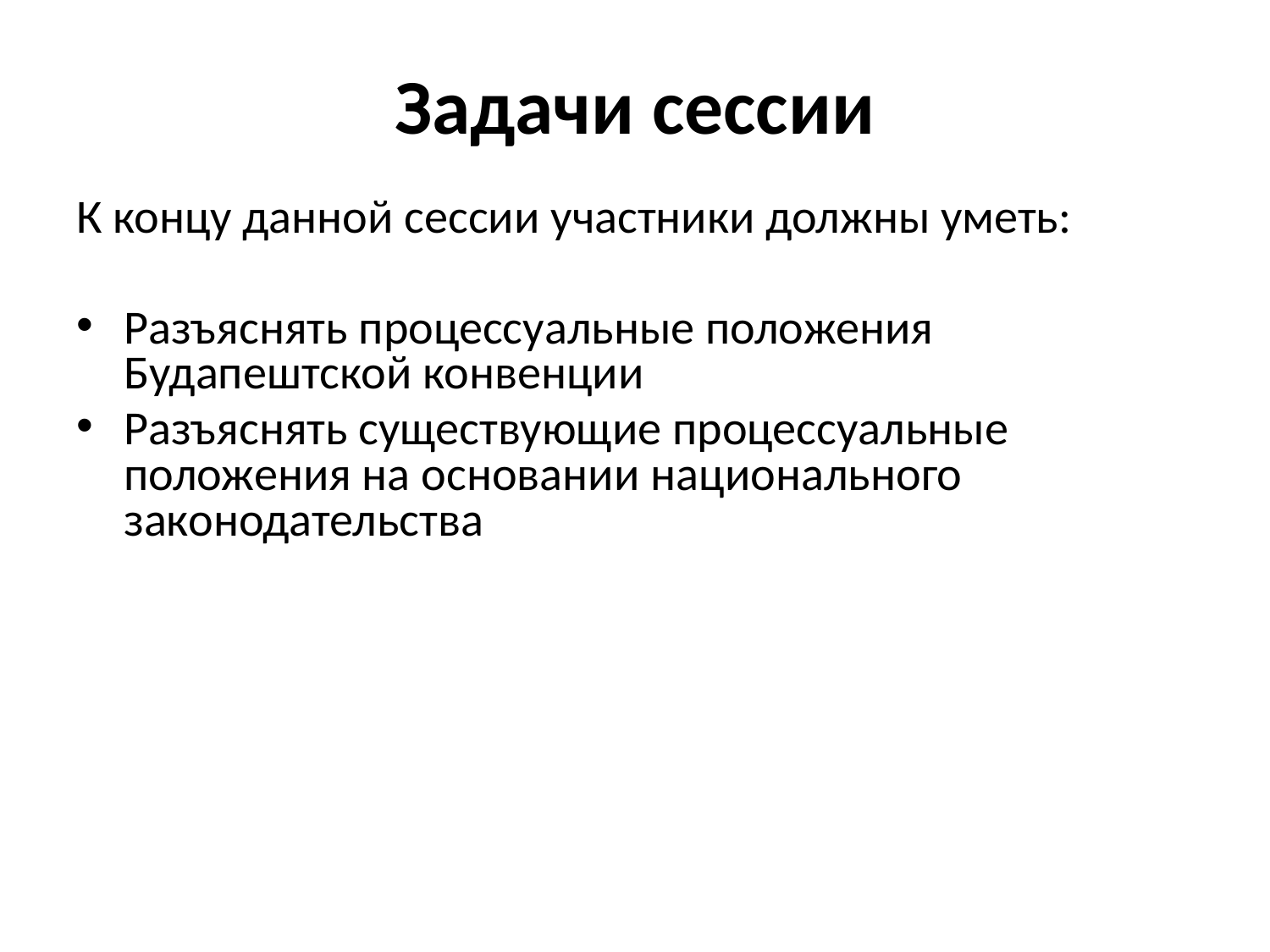

# Задачи сессии
К концу данной сессии участники должны уметь:

Разъяснять процессуальные положения Будапештской конвенции
Разъяснять существующие процессуальные положения на основании национального законодательства